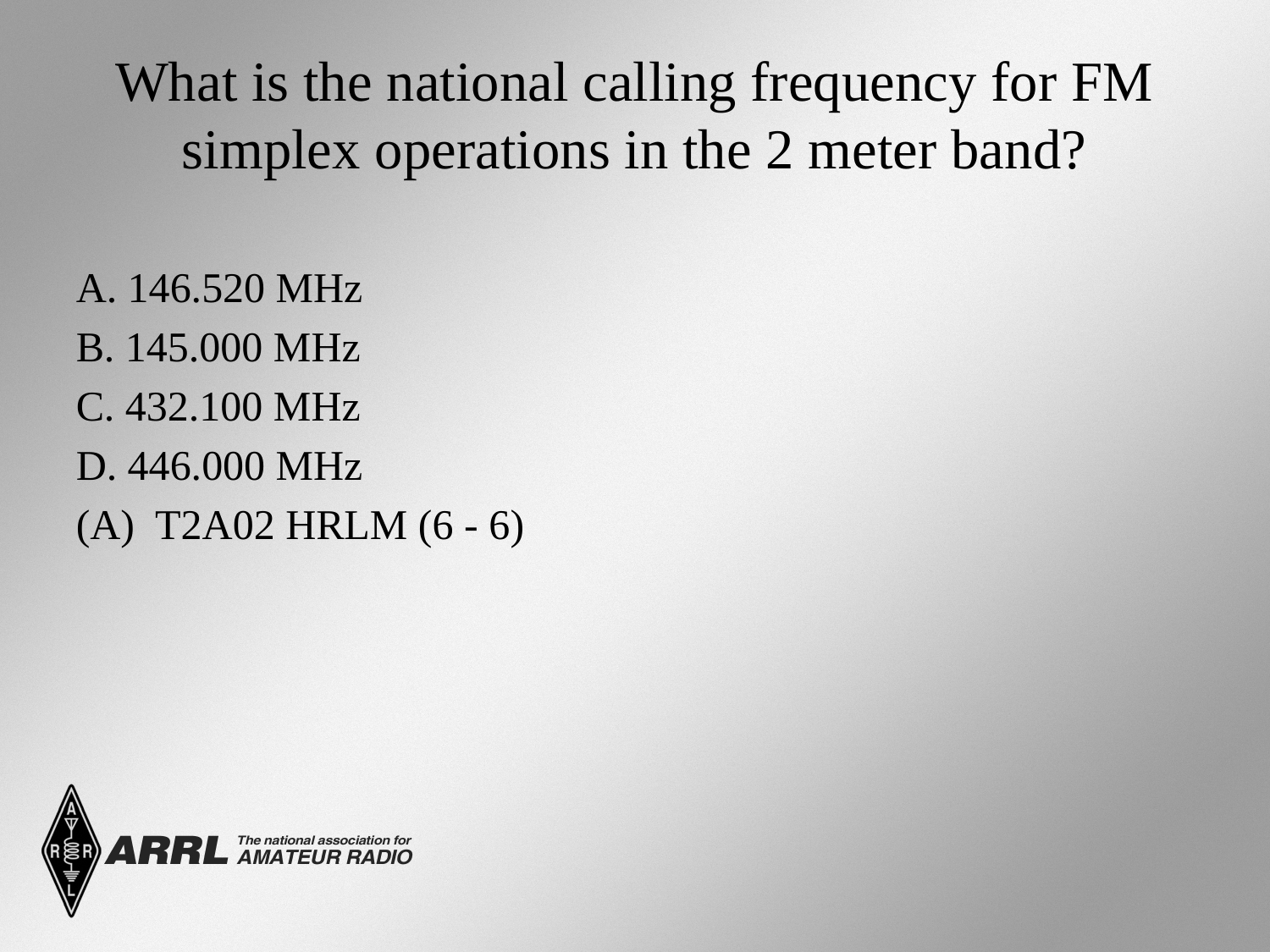

# What is the national calling frequency for FM simplex operations in the 2 meter band?
A. 146.520 MHz
B. 145.000 MHz
C. 432.100 MHz
D. 446.000 MHz
(A)  T2A02 HRLM (6 - 6)